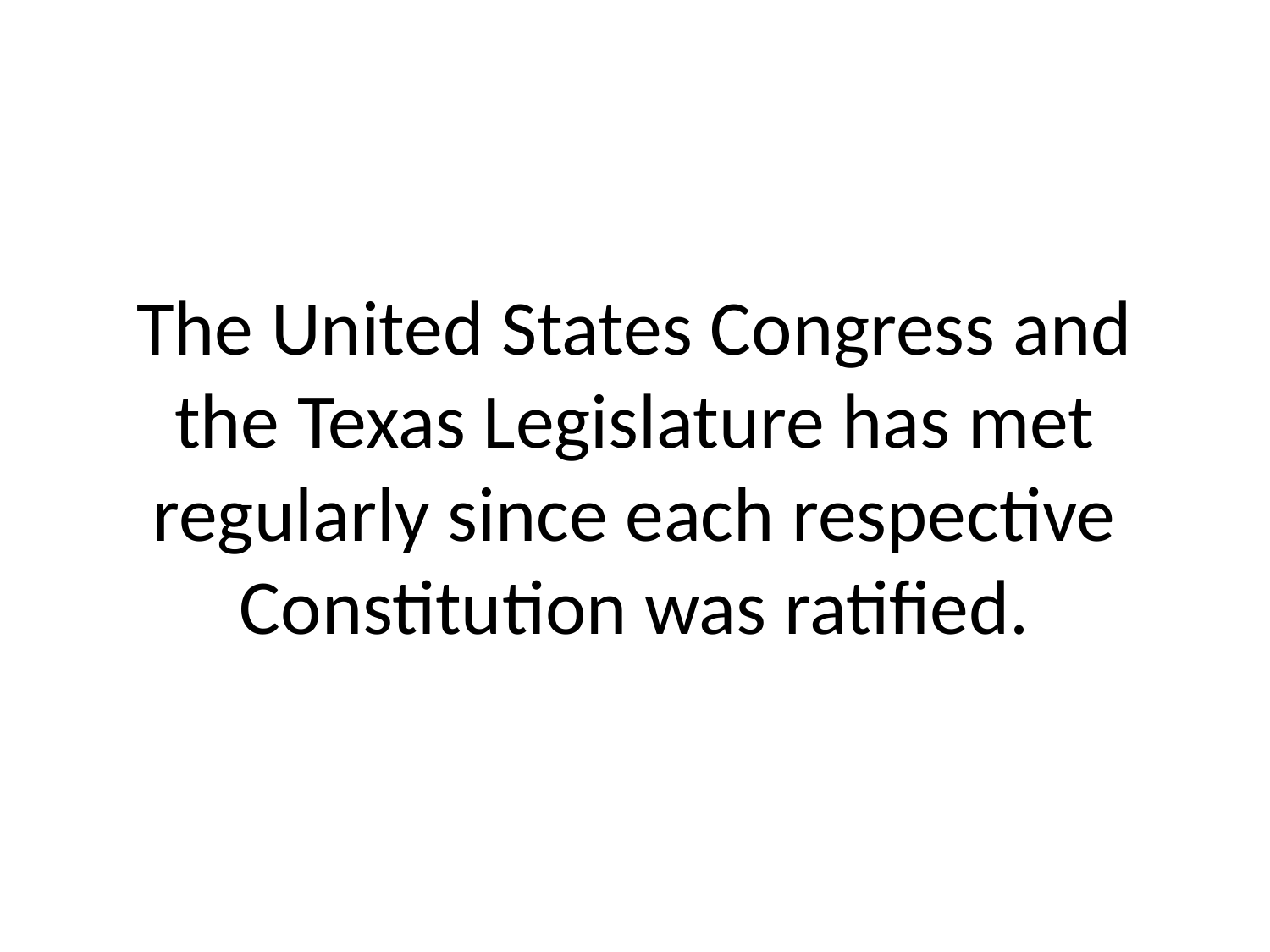

# The United States Congress and the Texas Legislature has met regularly since each respective Constitution was ratified.